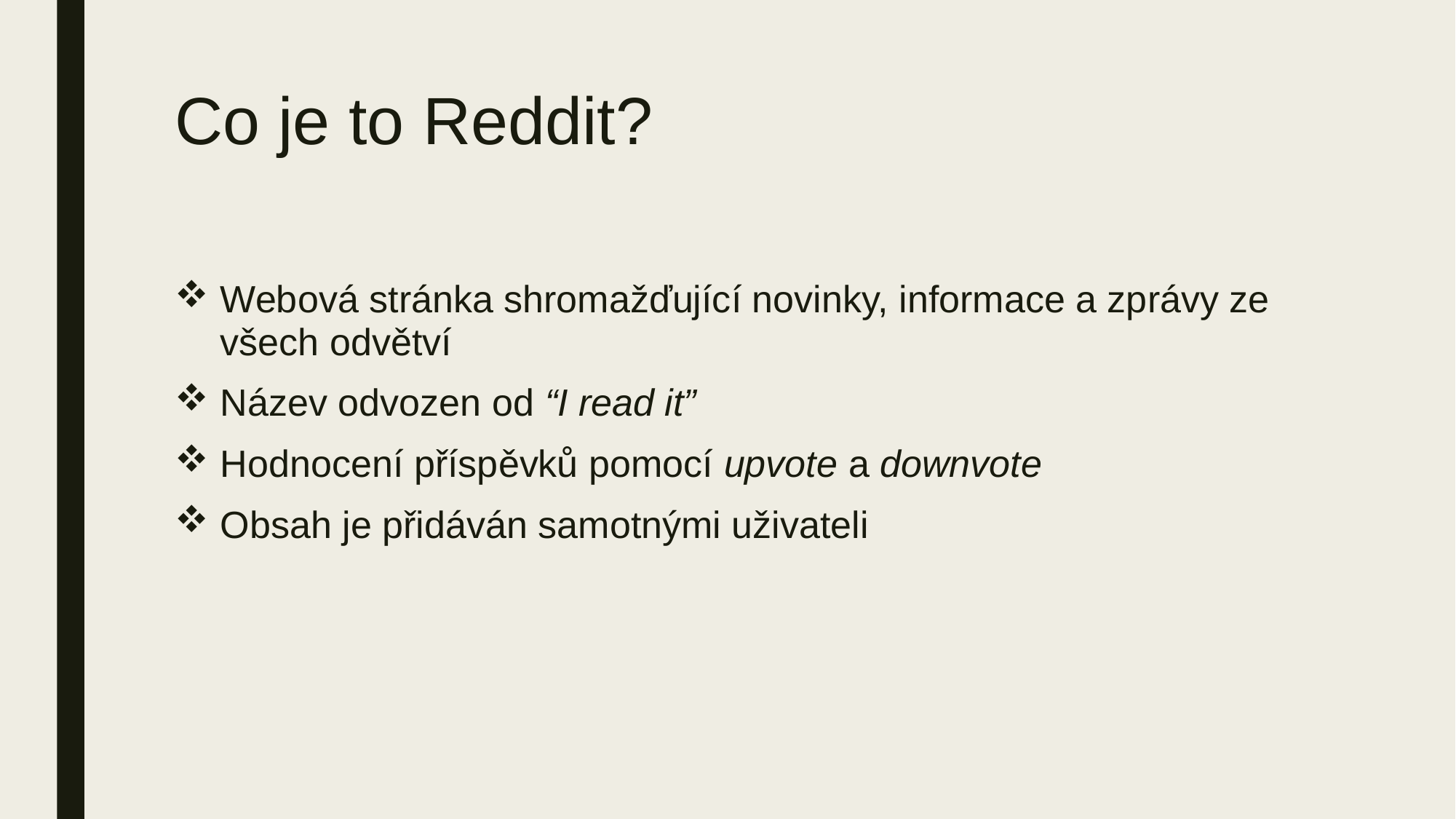

# Co je to Reddit?
Webová stránka shromažďující novinky, informace a zprávy ze všech odvětví
Název odvozen od “I read it”
Hodnocení příspěvků pomocí upvote a downvote
Obsah je přidáván samotnými uživateli